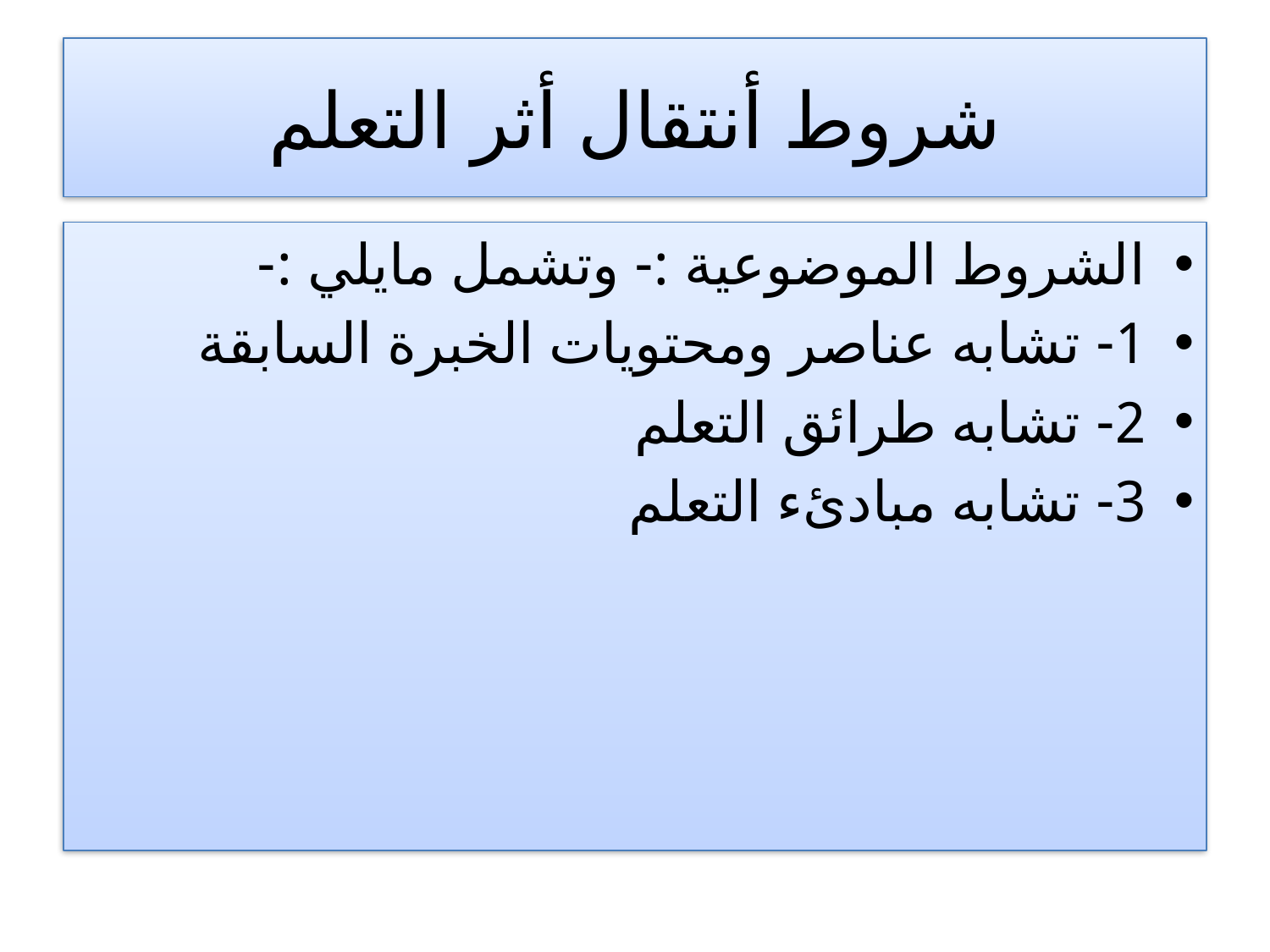

# شروط أنتقال أثر التعلم
الشروط الموضوعية :- وتشمل مايلي :-
1- تشابه عناصر ومحتويات الخبرة السابقة
2- تشابه طرائق التعلم
3- تشابه مبادئء التعلم